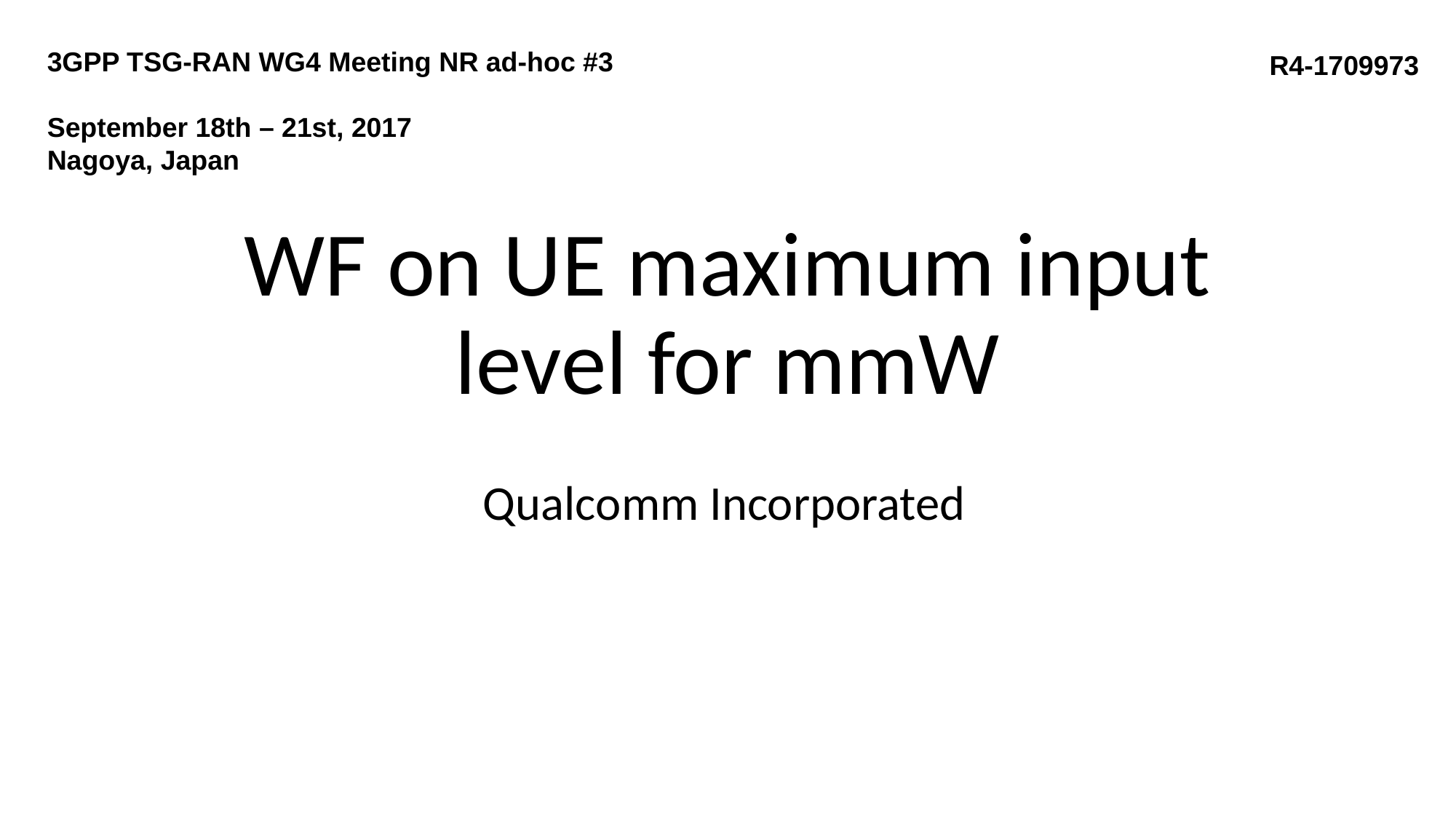

3GPP TSG-RAN WG4 Meeting NR ad-hoc #3
September 18th – 21st, 2017
Nagoya, Japan
R4-1709973
# WF on UE maximum input level for mmW
Qualcomm Incorporated